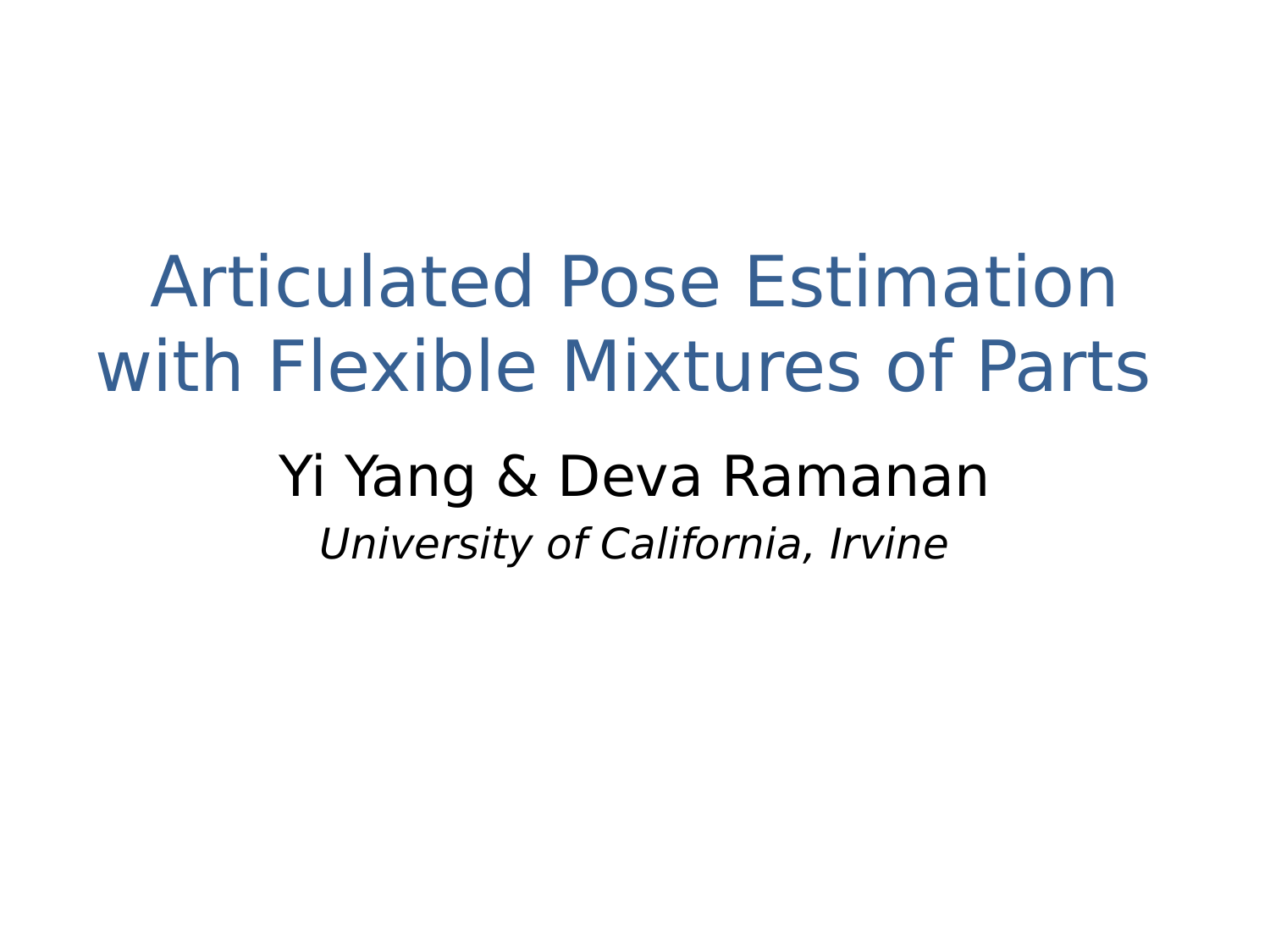

# Articulated Pose Estimation with Flexible Mixtures of Parts
Yi Yang & Deva Ramanan
University of California, Irvine